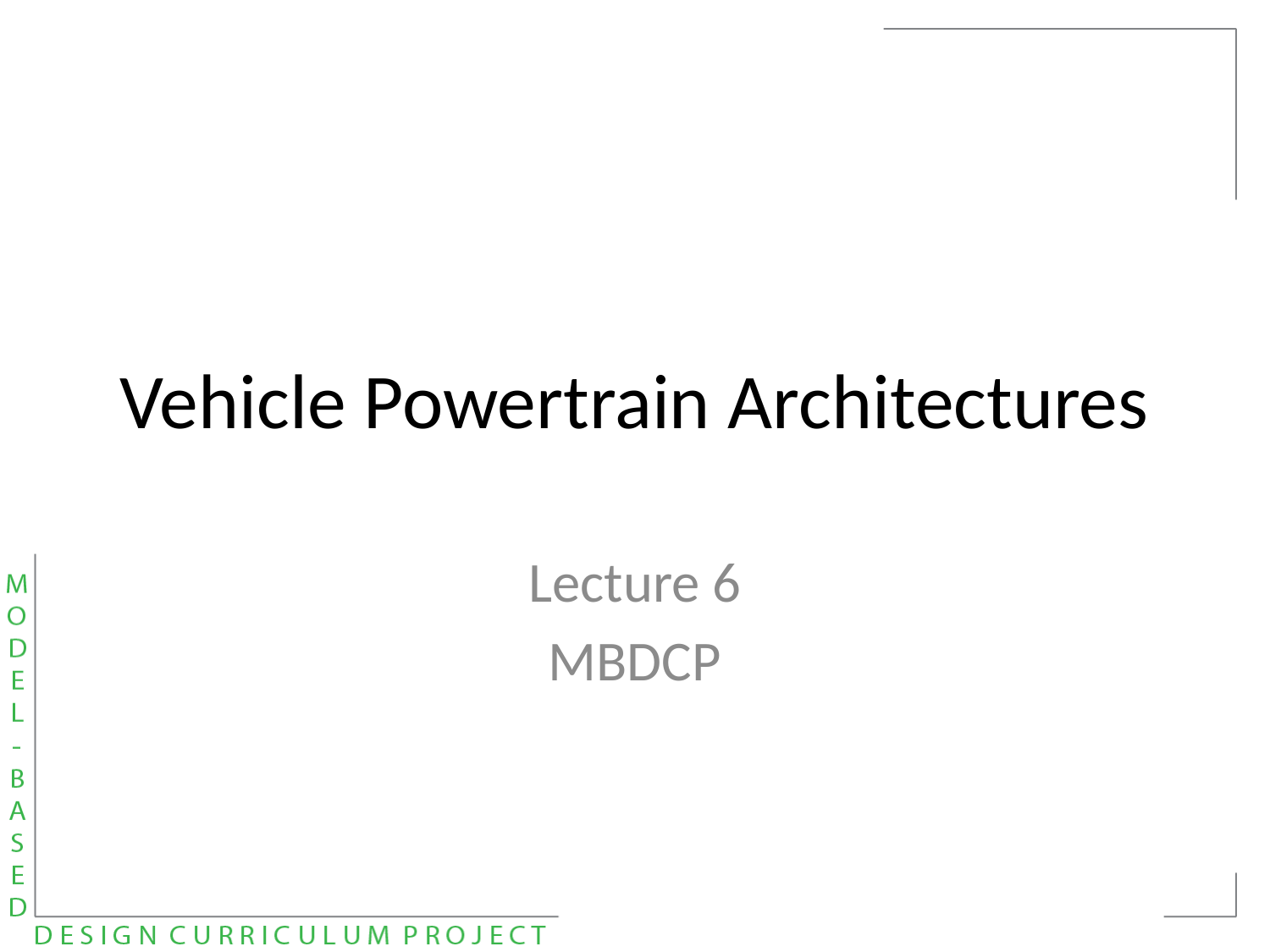

# Vehicle Powertrain Architectures
Lecture 6
MBDCP